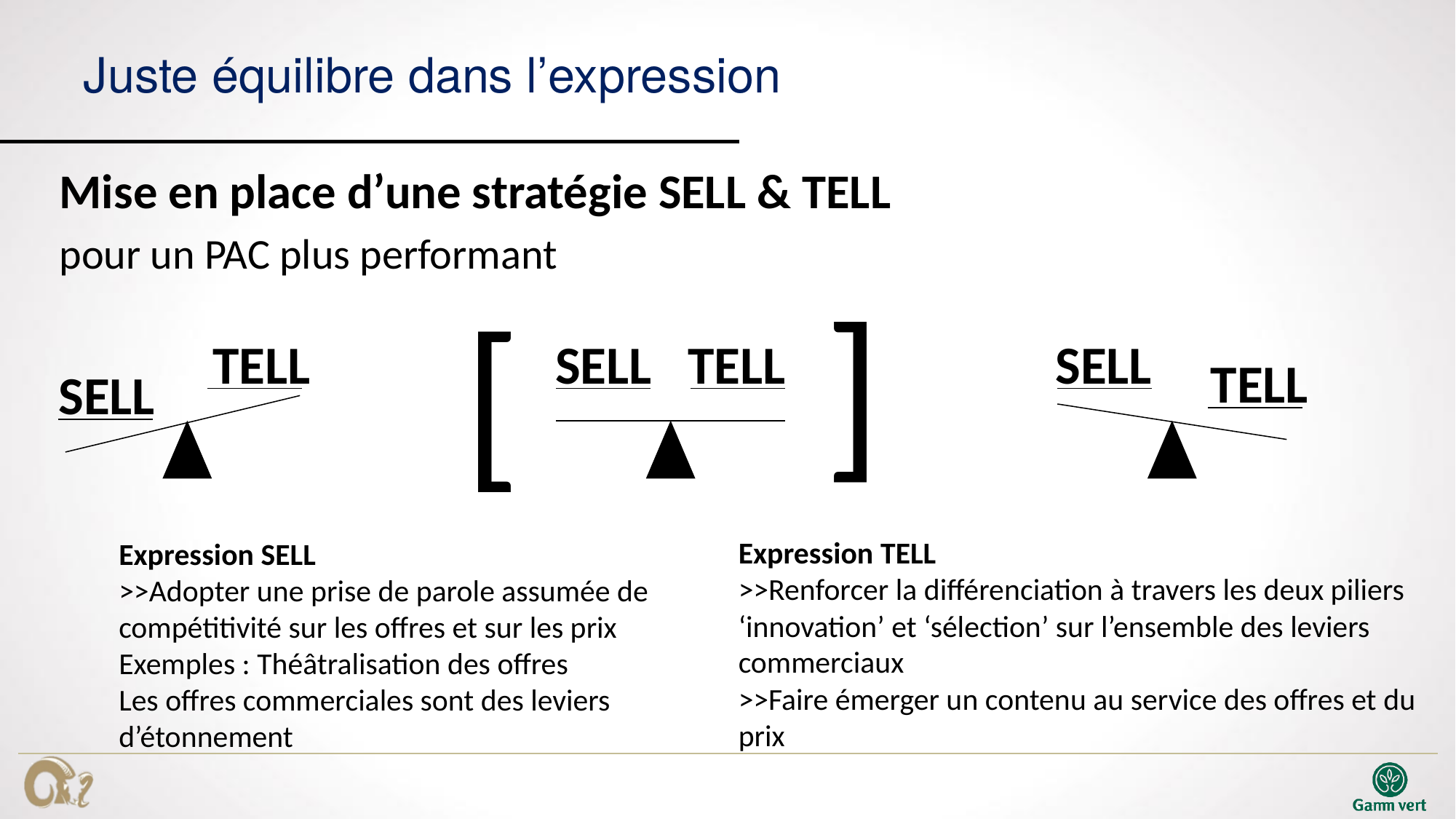

# Juste équilibre dans l’expression

Mise en place d’une stratégie SELL & TELL
pour un PAC plus performant
[
[
TELL
SELL
TELL
SELL
TELL
SELL

Expression TELL
>>Renforcer la différenciation à travers les deux piliers ‘innovation’ et ‘sélection’ sur l’ensemble des leviers commerciaux
>>Faire émerger un contenu au service des offres et du prix

Expression SELL
>>Adopter une prise de parole assumée de compétitivité sur les offres et sur les prix
Exemples : Théâtralisation des offres
Les offres commerciales sont des leviers d’étonnement